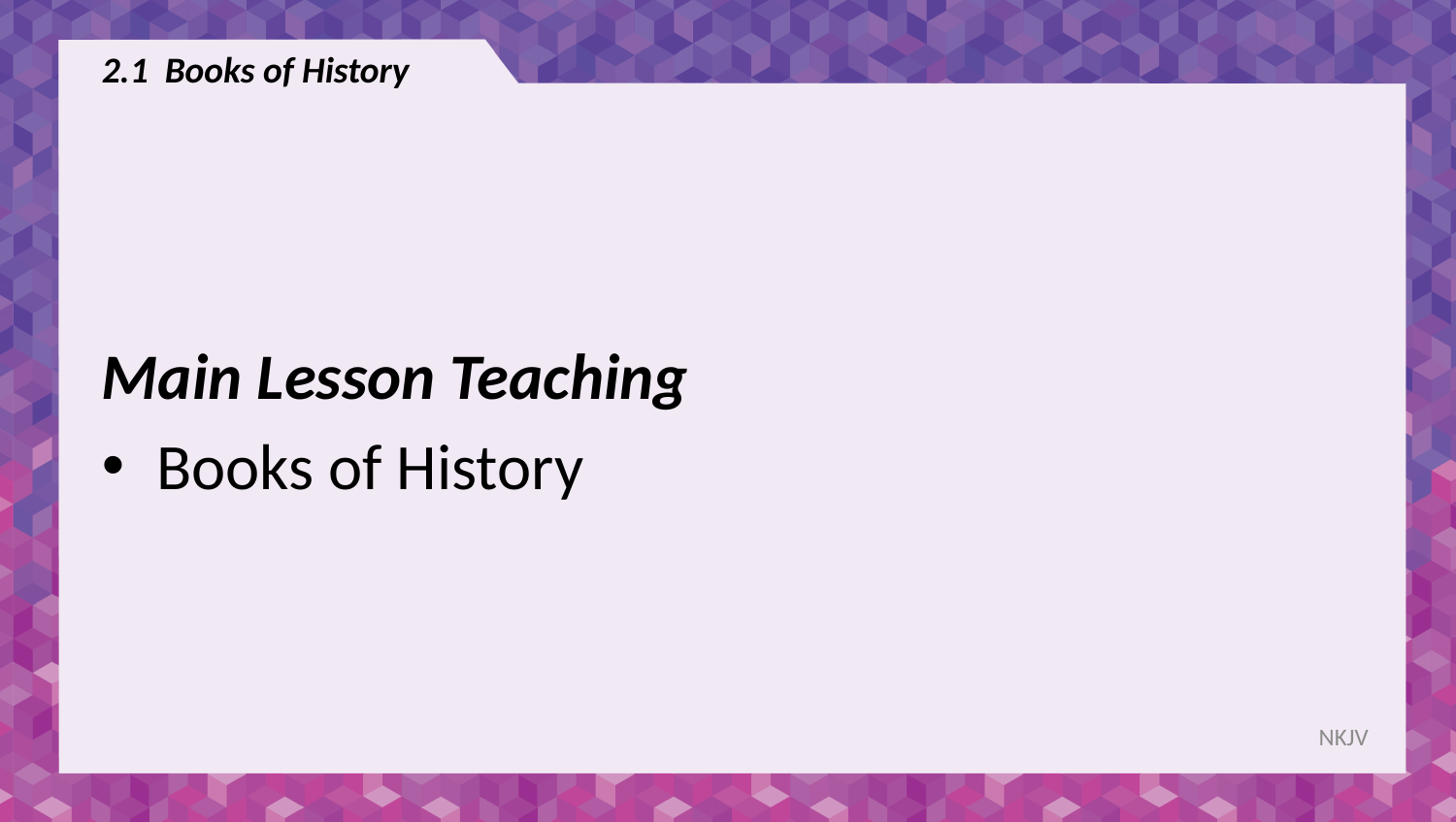

# 2.1  Books of History
Main Lesson Teaching
Books of History
NKJV